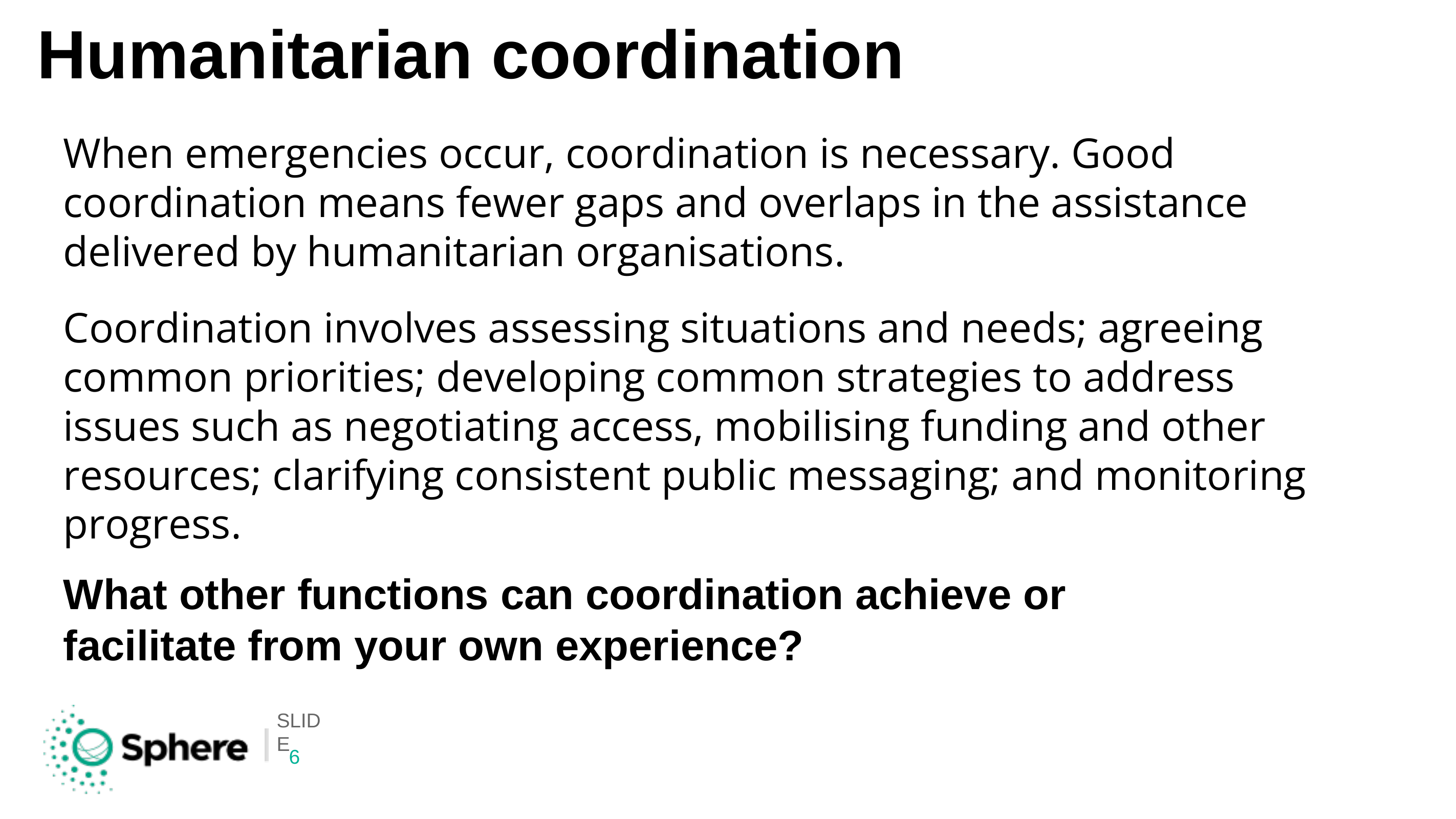

# Humanitarian coordination
When emergencies occur, coordination is necessary. Good coordination means fewer gaps and overlaps in the assistance delivered by humanitarian organisations.
Coordination involves assessing situations and needs; agreeing common priorities; developing common strategies to address issues such as negotiating access, mobilising funding and other resources; clarifying consistent public messaging; and monitoring progress.
What other functions can coordination achieve or facilitate from your own experience?

6